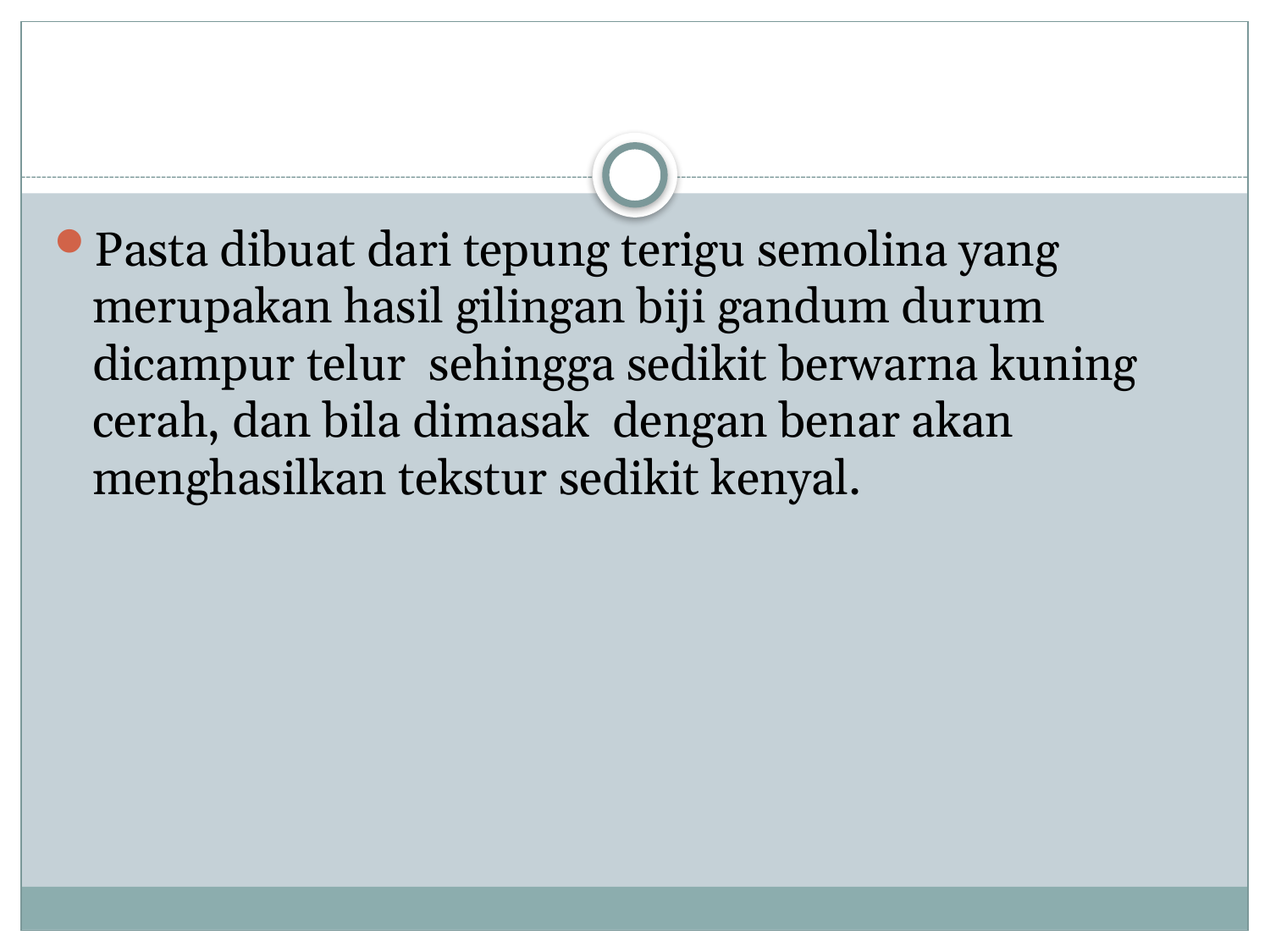

#
Pasta dibuat dari tepung terigu semolina yang  merupakan hasil gilingan biji gandum durum dicampur telur  sehingga sedikit berwarna kuning cerah, dan bila dimasak  dengan benar akan menghasilkan tekstur sedikit kenyal.